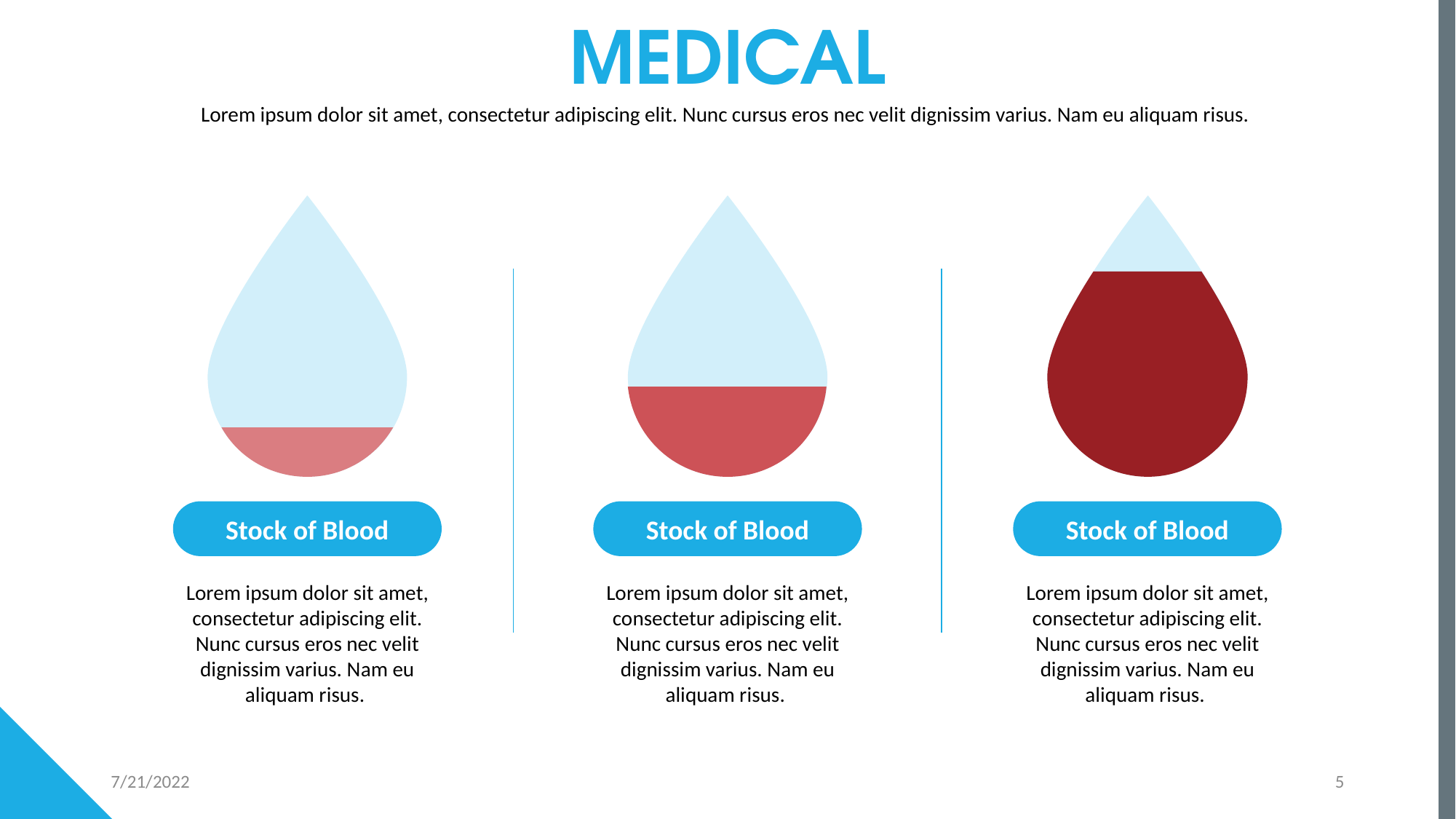

MEDICAL
Lorem ipsum dolor sit amet, consectetur adipiscing elit. Nunc cursus eros nec velit dignissim varius. Nam eu aliquam risus.

Stock of Blood
Stock of Blood
Stock of Blood
Lorem ipsum dolor sit amet, consectetur adipiscing elit. Nunc cursus eros nec velit dignissim varius. Nam eu aliquam risus.
Lorem ipsum dolor sit amet, consectetur adipiscing elit. Nunc cursus eros nec velit dignissim varius. Nam eu aliquam risus.
Lorem ipsum dolor sit amet, consectetur adipiscing elit. Nunc cursus eros nec velit dignissim varius. Nam eu aliquam risus.

7/21/2022
5